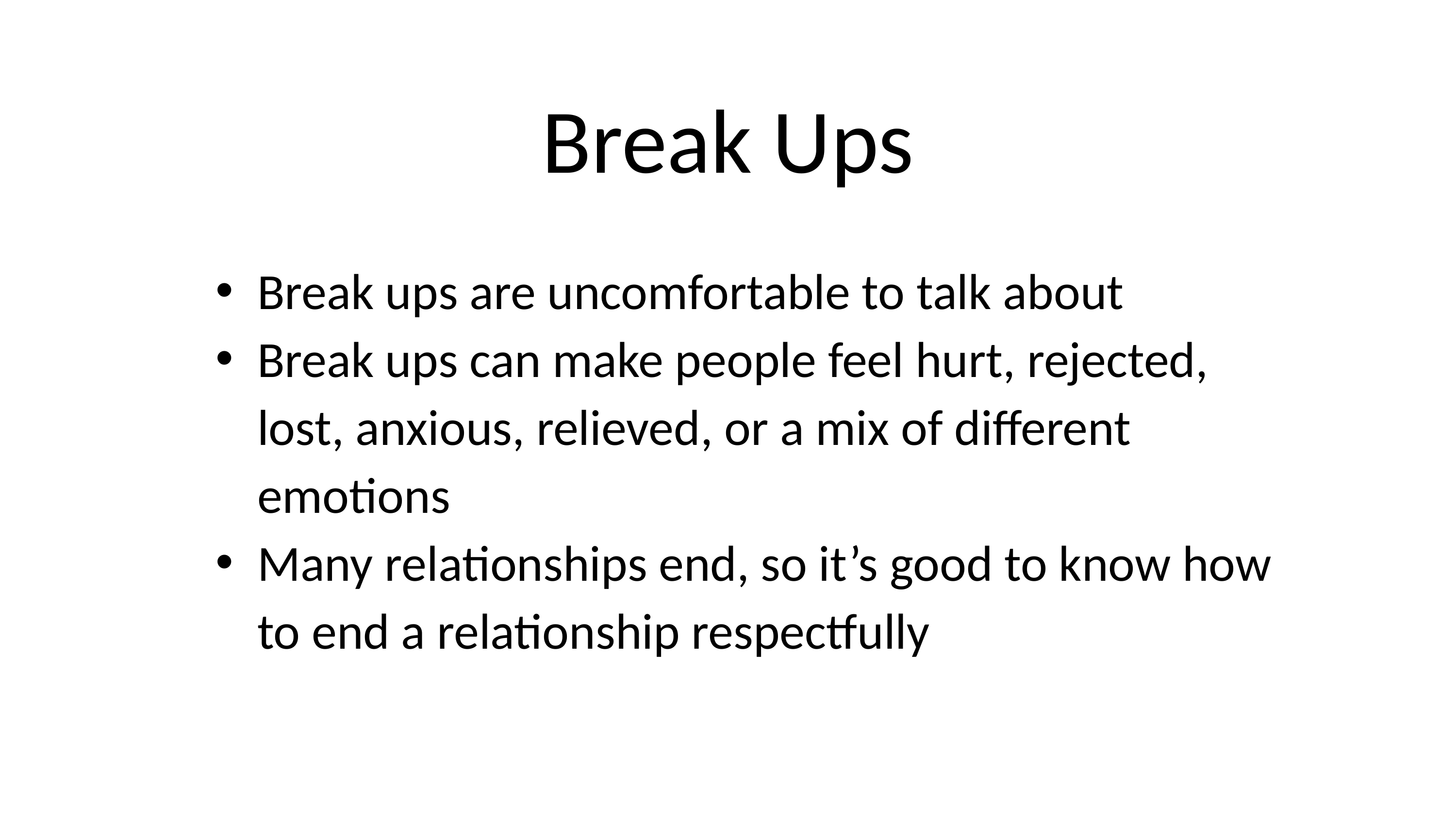

Break Ups
Break ups are uncomfortable to talk about
Break ups can make people feel hurt, rejected, lost, anxious, relieved, or a mix of different emotions
Many relationships end, so it’s good to know how to end a relationship respectfully